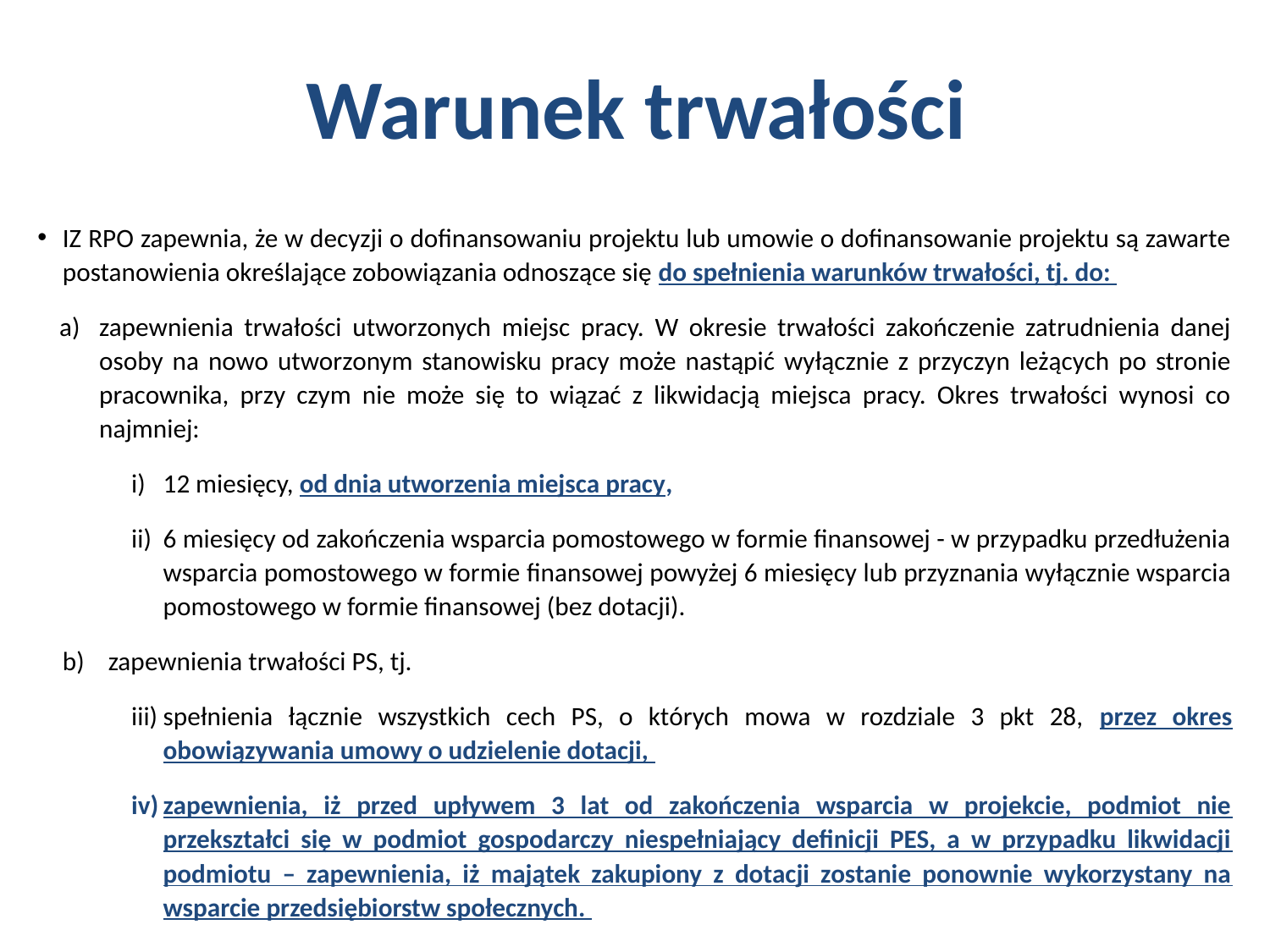

# Warunek trwałości
IZ RPO zapewnia, że w decyzji o dofinansowaniu projektu lub umowie o dofinansowanie projektu są zawarte postanowienia określające zobowiązania odnoszące się do spełnienia warunków trwałości, tj. do:
zapewnienia trwałości utworzonych miejsc pracy. W okresie trwałości zakończenie zatrudnienia danej osoby na nowo utworzonym stanowisku pracy może nastąpić wyłącznie z przyczyn leżących po stronie pracownika, przy czym nie może się to wiązać z likwidacją miejsca pracy. Okres trwałości wynosi co najmniej:
12 miesięcy, od dnia utworzenia miejsca pracy,
6 miesięcy od zakończenia wsparcia pomostowego w formie finansowej - w przypadku przedłużenia wsparcia pomostowego w formie finansowej powyżej 6 miesięcy lub przyznania wyłącznie wsparcia pomostowego w formie finansowej (bez dotacji).
b)    zapewnienia trwałości PS, tj.
spełnienia łącznie wszystkich cech PS, o których mowa w rozdziale 3 pkt 28, przez okres obowiązywania umowy o udzielenie dotacji,
zapewnienia, iż przed upływem 3 lat od zakończenia wsparcia w projekcie, podmiot nie przekształci się w podmiot gospodarczy niespełniający definicji PES, a w przypadku likwidacji podmiotu – zapewnienia, iż majątek zakupiony z dotacji zostanie ponownie wykorzystany na wsparcie przedsiębiorstw społecznych.